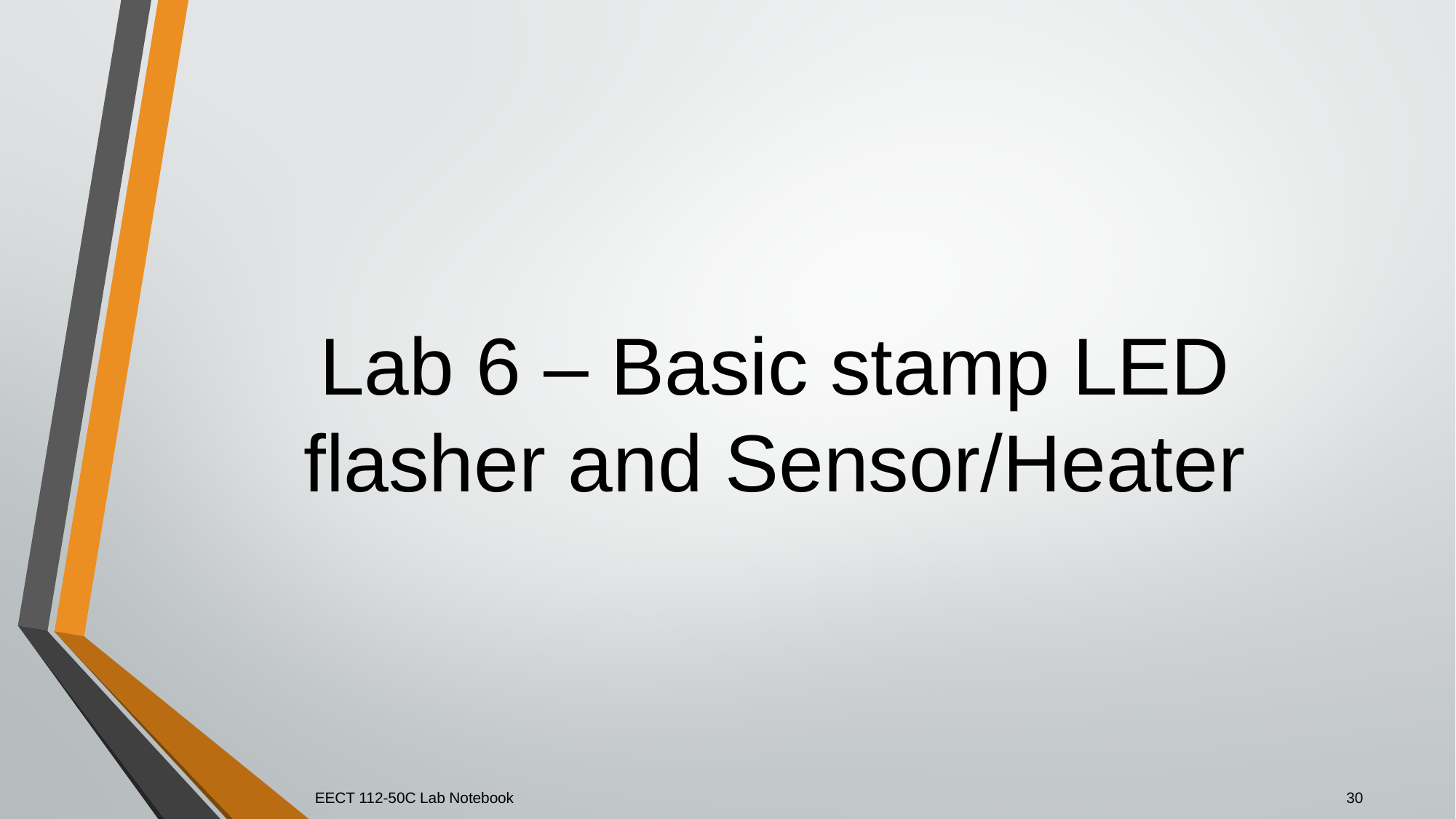

# Lab 6 – Basic stamp LED flasher and Sensor/Heater
EECT 112-50C Lab Notebook
30